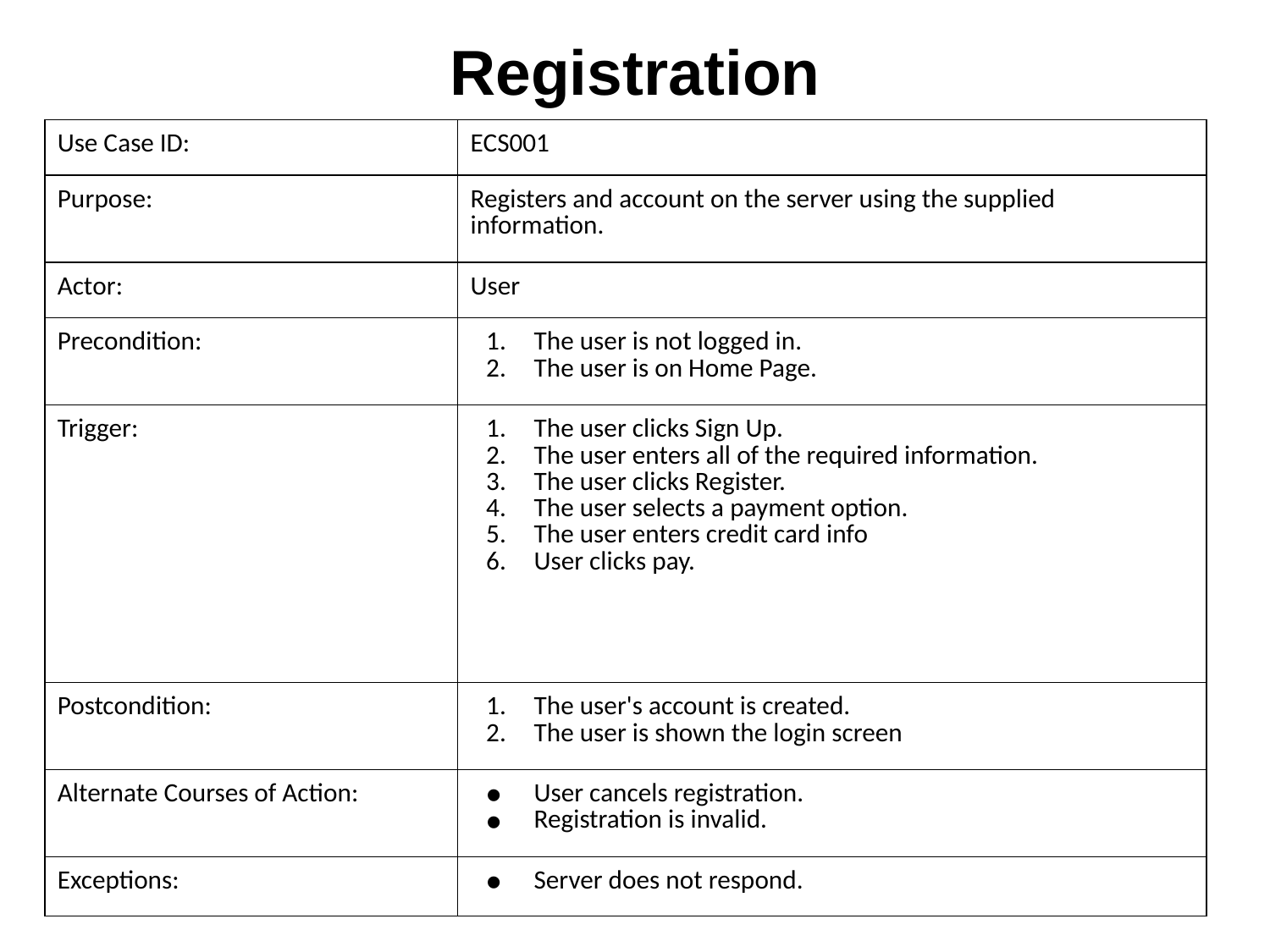

# Registration
| Use Case ID: | ECS001 |
| --- | --- |
| Purpose: | Registers and account on the server using the supplied information. |
| Actor: | User |
| Precondition: | The user is not logged in. The user is on Home Page. |
| Trigger: | The user clicks Sign Up. The user enters all of the required information. The user clicks Register. The user selects a payment option. The user enters credit card info User clicks pay. |
| Postcondition: | The user's account is created. The user is shown the login screen |
| Alternate Courses of Action: | User cancels registration. Registration is invalid. |
| Exceptions: | Server does not respond. |